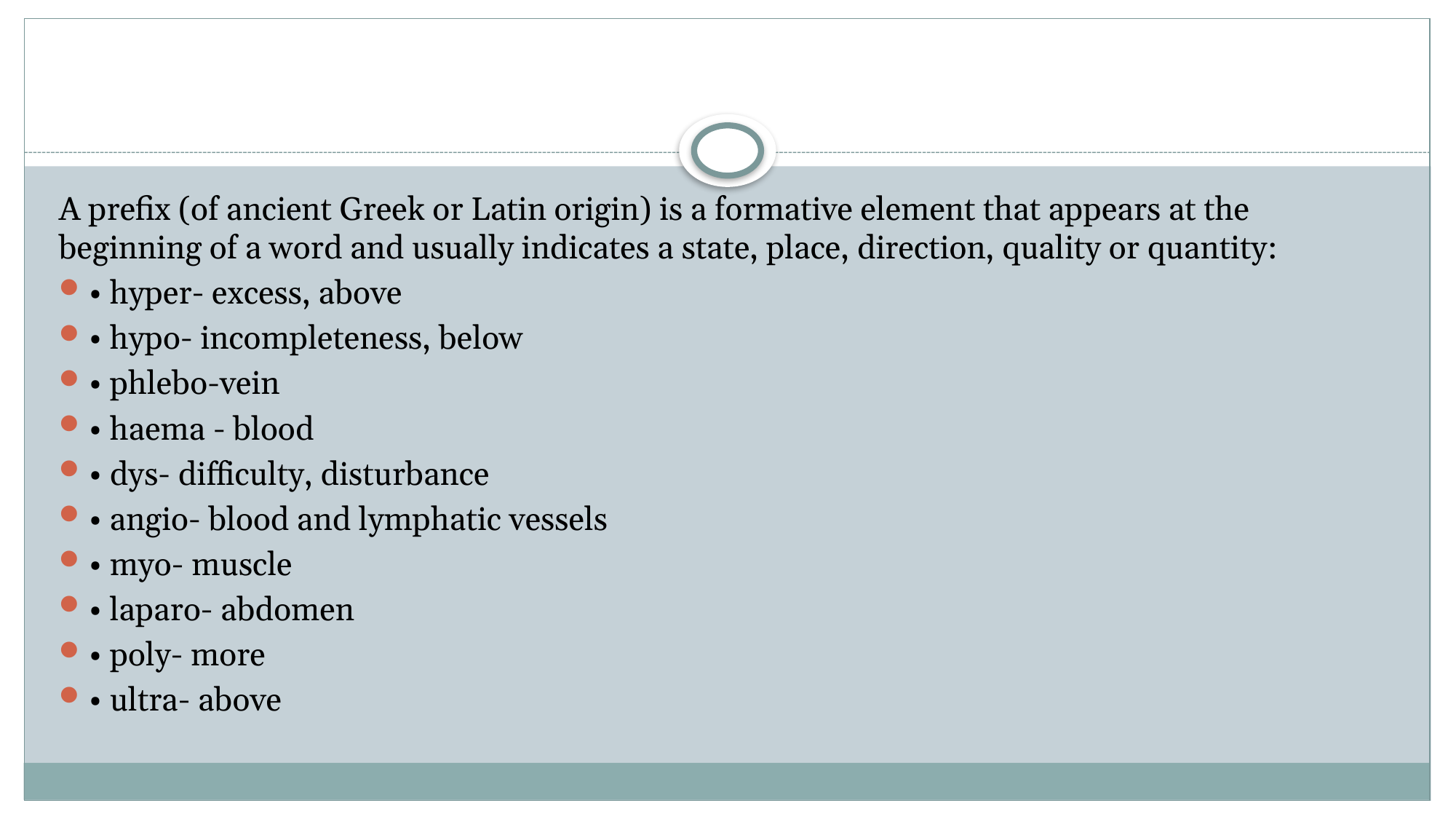

#
A prefix (of ancient Greek or Latin origin) is a formative element that appears at the beginning of a word and usually indicates a state, place, direction, quality or quantity:
• hyper- excess, above
• hypo- incompleteness, below
• phlebo-vein
• haema - blood
• dys- difficulty, disturbance
• angio- blood and lymphatic vessels
• myo- muscle
• laparo- abdomen
• poly- more
• ultra- above